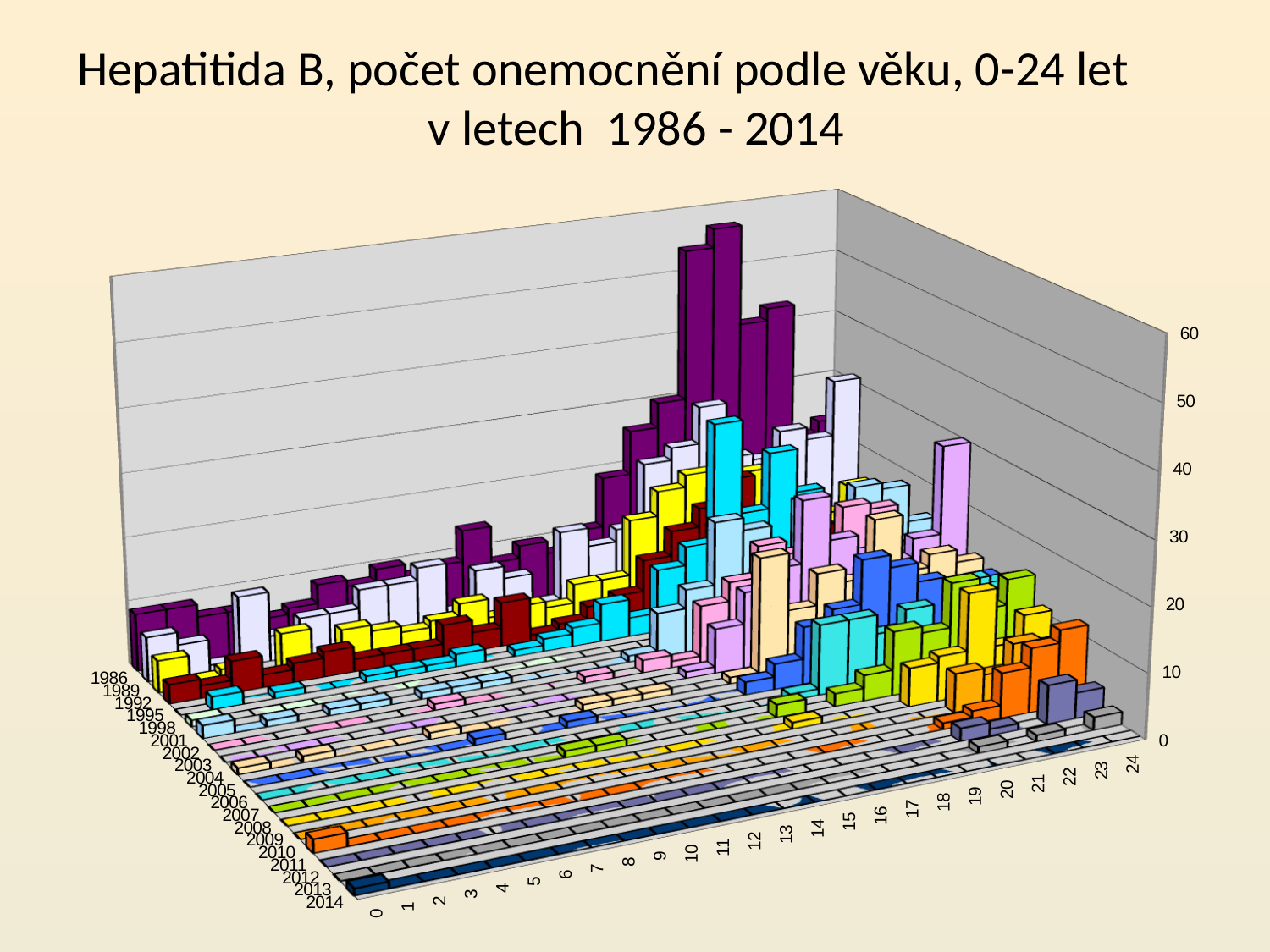

# Hepatitida B, počet onemocnění podle věku, 0-24 let
v letech  1986 - 2014

[unsupported chart]